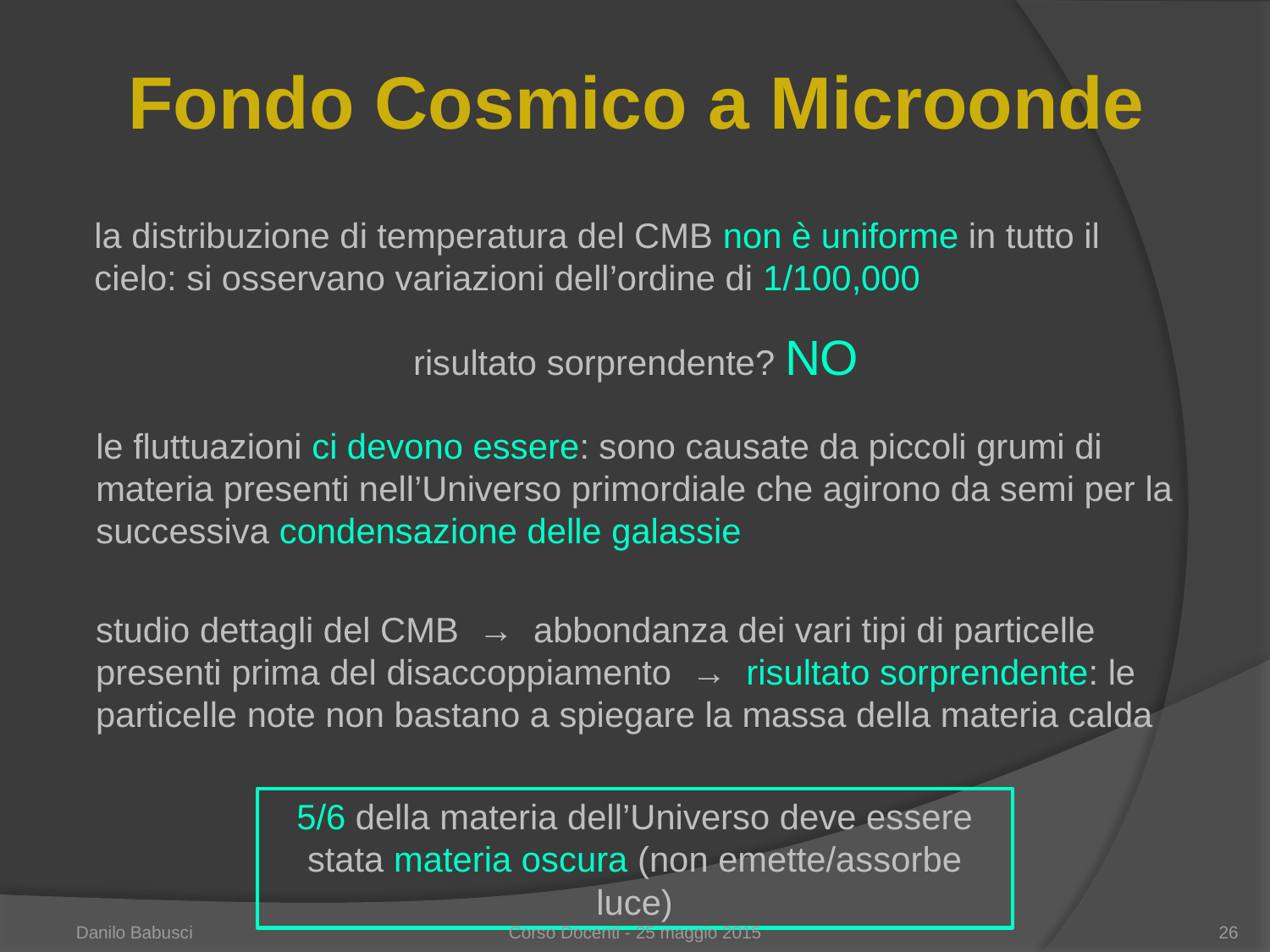

# Fondo Cosmico a Microonde
la distribuzione di temperatura del CMB non è uniforme in tutto il cielo: si osservano variazioni dell’ordine di 1/100,000
risultato sorprendente? NO
le fluttuazioni ci devono essere: sono causate da piccoli grumi di materia presenti nell’Universo primordiale che agirono da semi per la successiva condensazione delle galassie
studio dettagli del CMB  →  abbondanza dei vari tipi di particelle presenti prima del disaccoppiamento  →  risultato sorprendente: le particelle note non bastano a spiegare la massa della materia calda
5/6 della materia dell’Universo deve essere stata materia oscura (non emette/assorbe luce)
Danilo Babusci
Corso Docenti - 25 maggio 2015
26